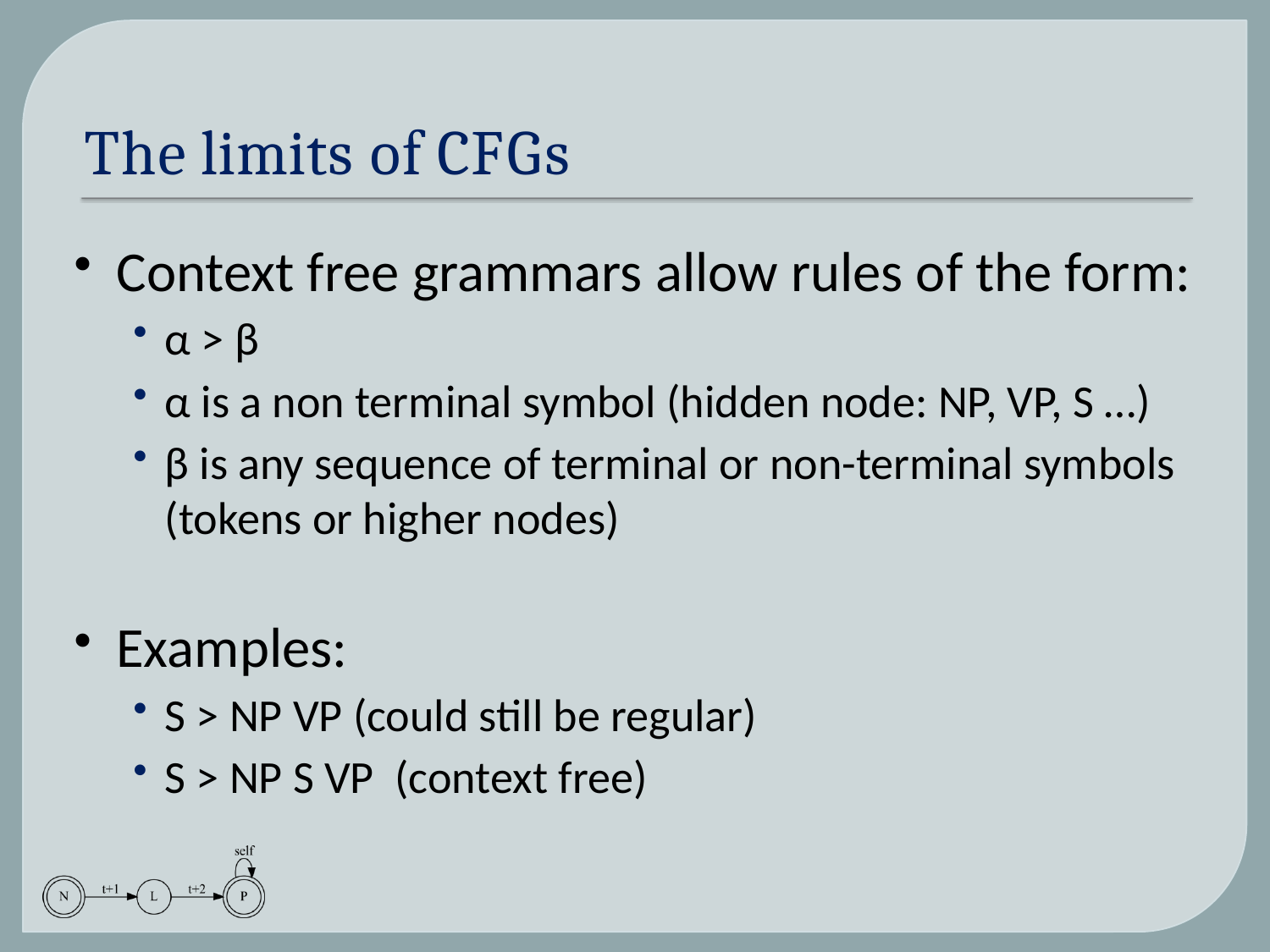

# The limits of CFGs
Context free grammars allow rules of the form:
α > β
α is a non terminal symbol (hidden node: NP, VP, S …)
β is any sequence of terminal or non-terminal symbols (tokens or higher nodes)

Examples:
S > NP VP (could still be regular)
S > NP S VP  (context free)